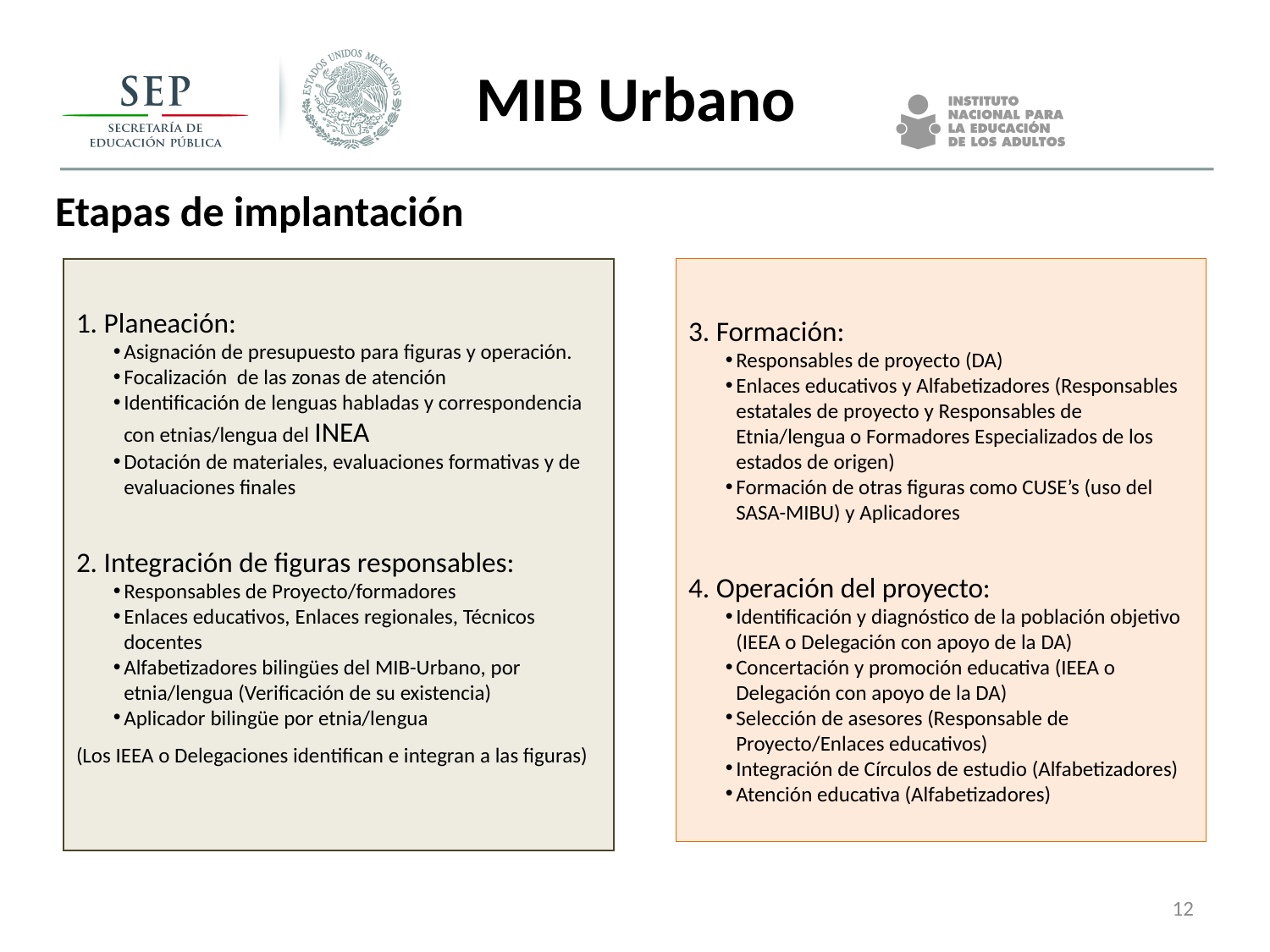

MIB Urbano
# Etapas de implantación

1. Planeación:
Asignación de presupuesto para figuras y operación.
Focalización  de las zonas de atención
Identificación de lenguas habladas y correspondencia con etnias/lengua del INEA
Dotación de materiales, evaluaciones formativas y de evaluaciones finales

2. Integración de figuras responsables:
Responsables de Proyecto/formadores
Enlaces educativos, Enlaces regionales, Técnicos docentes
Alfabetizadores bilingües del MIB-Urbano, por etnia/lengua (Verificación de su existencia)
Aplicador bilingüe por etnia/lengua
(Los IEEA o Delegaciones identifican e integran a las figuras)

3. Formación:
Responsables de proyecto (DA)
Enlaces educativos y Alfabetizadores (Responsables estatales de proyecto y Responsables de Etnia/lengua o Formadores Especializados de los estados de origen)
Formación de otras figuras como CUSE’s (uso del SASA-MIBU) y Aplicadores

4. Operación del proyecto:
Identificación y diagnóstico de la población objetivo (IEEA o Delegación con apoyo de la DA)
Concertación y promoción educativa (IEEA o Delegación con apoyo de la DA)
Selección de asesores (Responsable de Proyecto/Enlaces educativos)
Integración de Círculos de estudio (Alfabetizadores)
Atención educativa (Alfabetizadores)

12